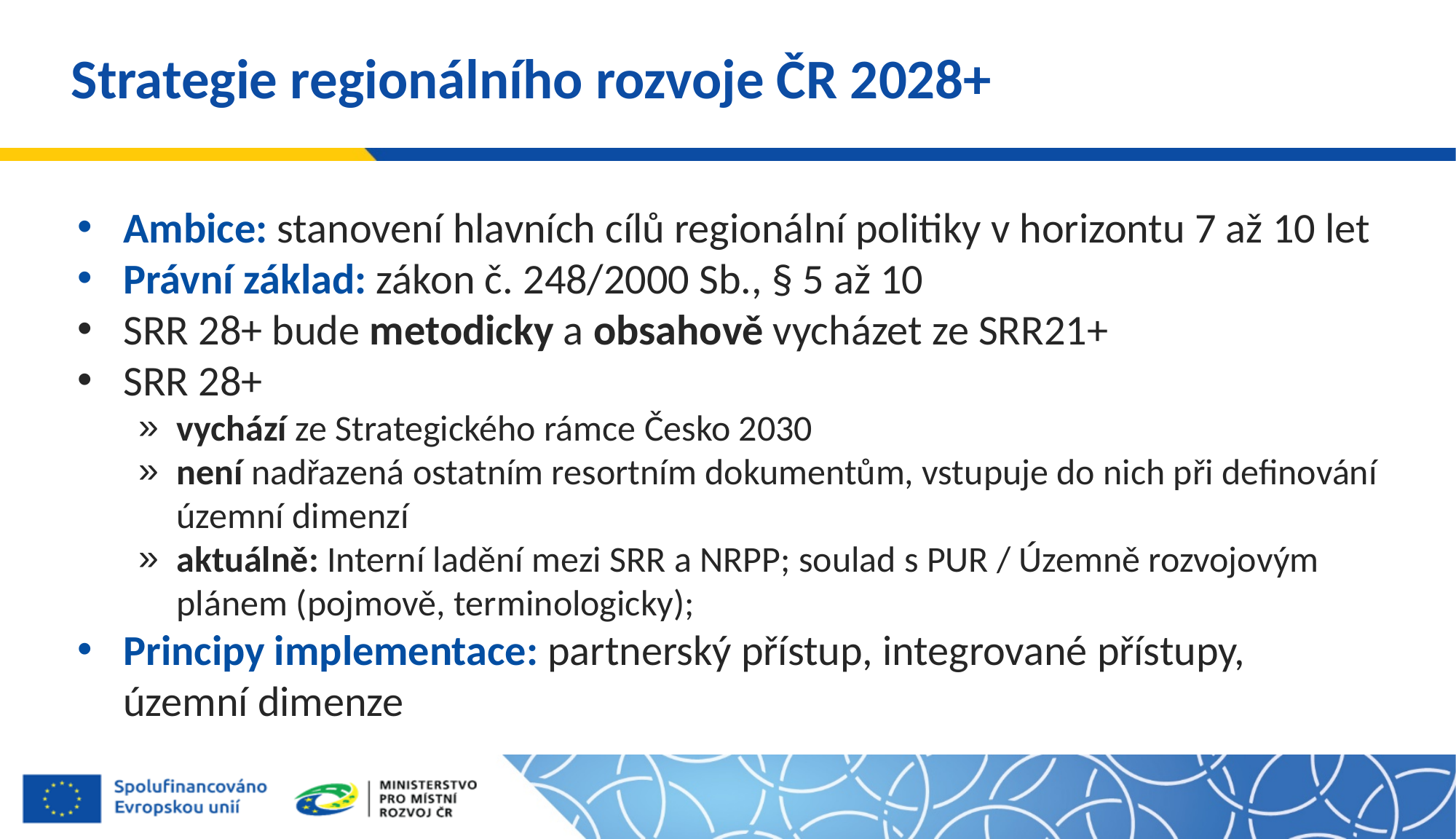

# Strategie regionálního rozvoje ČR 2028+
Ambice: stanovení hlavních cílů regionální politiky v horizontu 7 až 10 let
Právní základ: zákon č. 248/2000 Sb., § 5 až 10
SRR 28+ bude metodicky a obsahově vycházet ze SRR21+
SRR 28+
vychází ze Strategického rámce Česko 2030
není nadřazená ostatním resortním dokumentům, vstupuje do nich při definování územní dimenzí
aktuálně: Interní ladění mezi SRR a NRPP; soulad s PUR / Územně rozvojovým plánem (pojmově, terminologicky);
Principy implementace: partnerský přístup, integrované přístupy, územní dimenze